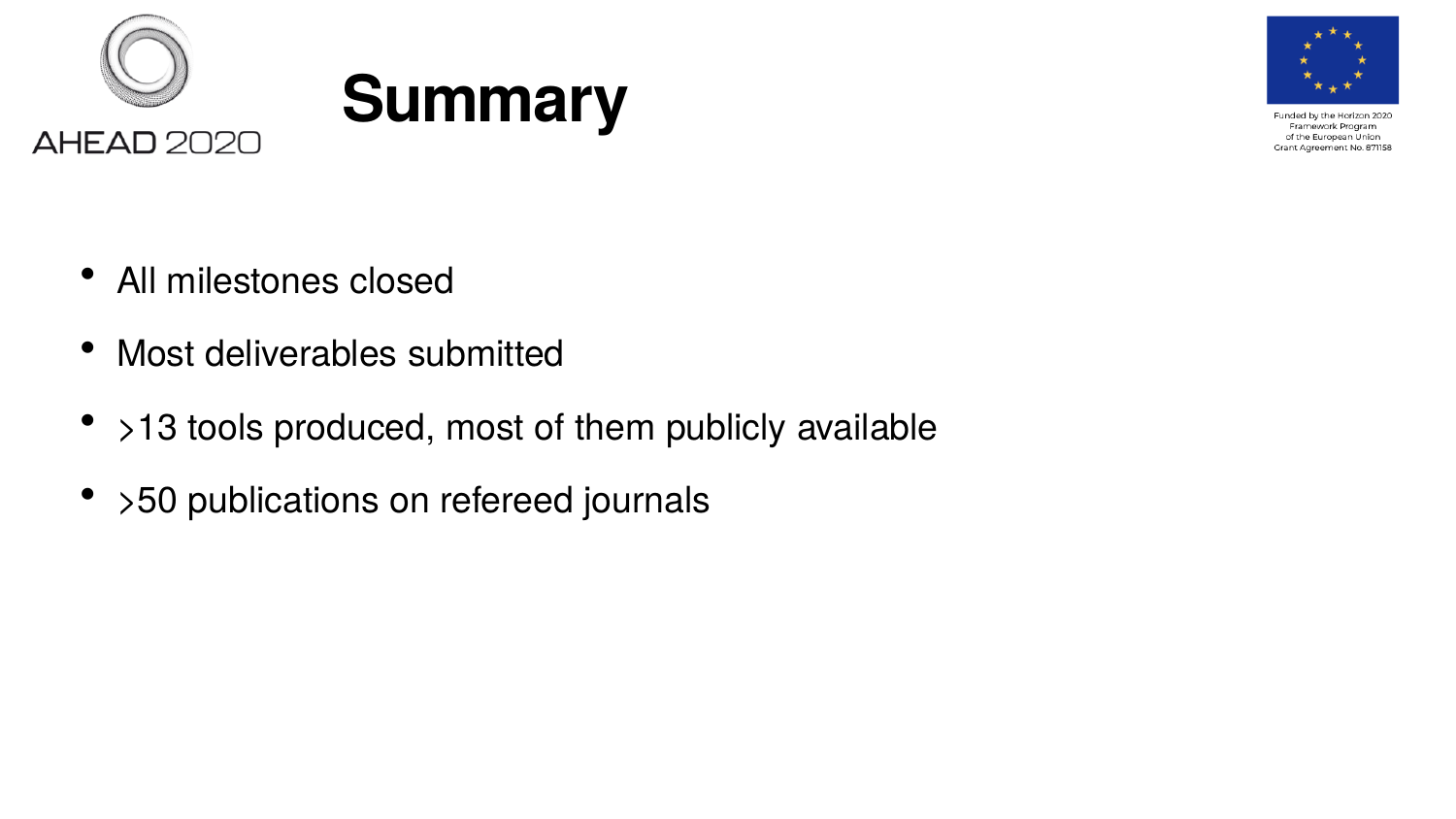

# Summary
All milestones closed
Most deliverables submitted
>13 tools produced, most of them publicly available
>50 publications on refereed journals